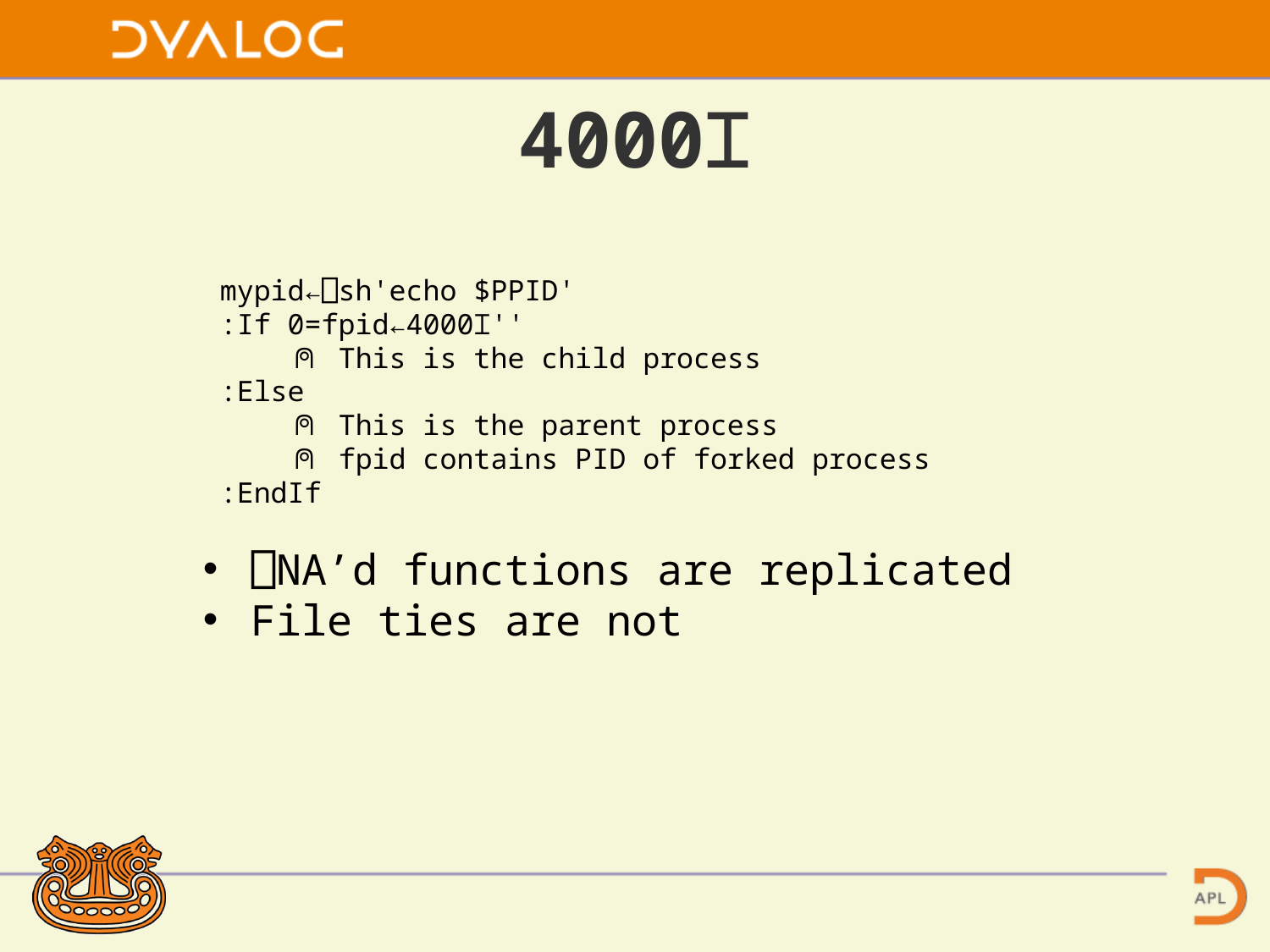

# 4000⌶
 mypid←⎕sh'echo $PPID'
 :If 0=fpid←4000⌶''
     ⍝ This is the child process
 :Else
     ⍝ This is the parent process
     ⍝ fpid contains PID of forked process
 :EndIf

⎕NA’d functions are replicated
File ties are not